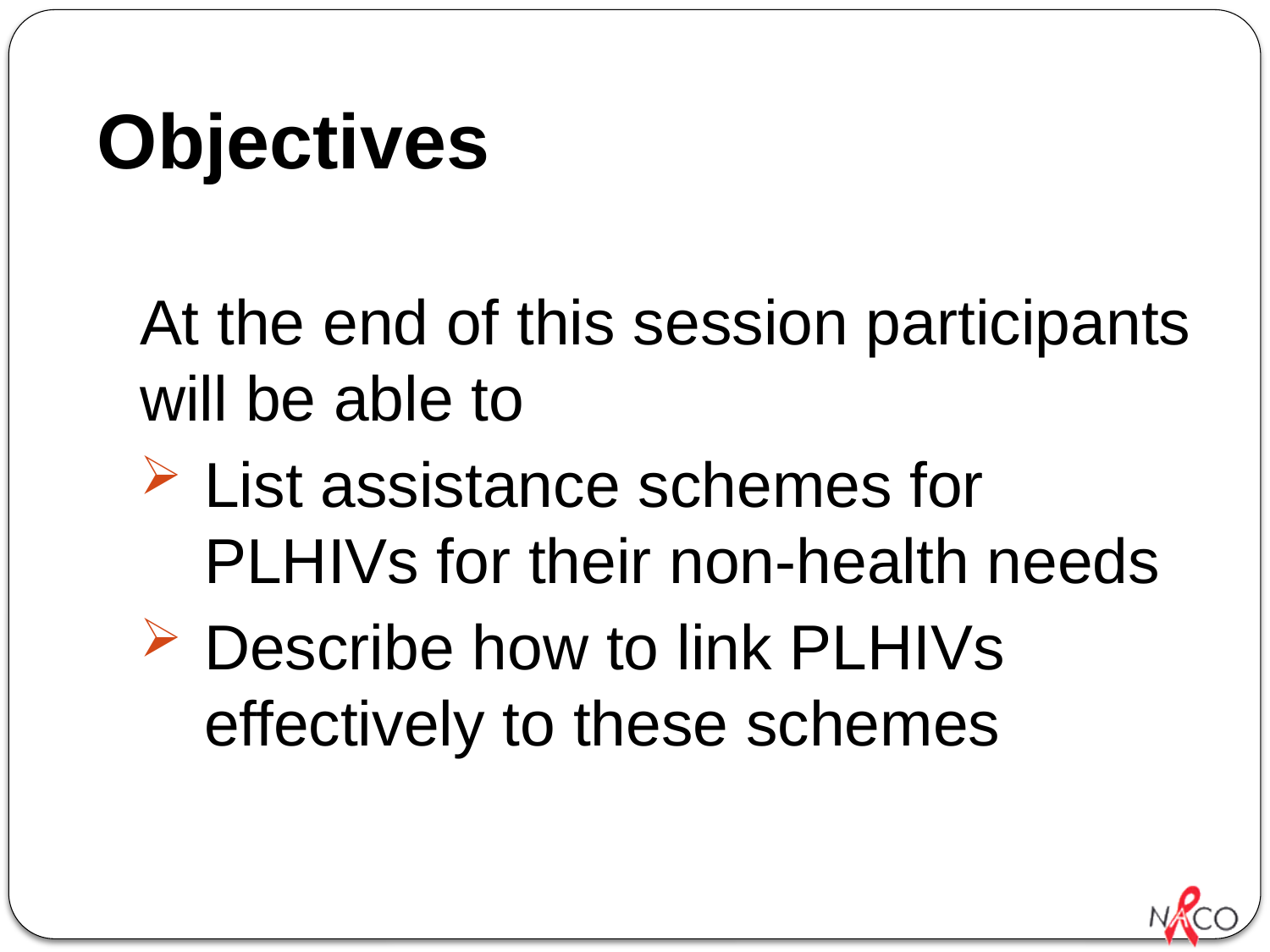

# Objectives
At the end of this session participants will be able to
List assistance schemes for PLHIVs for their non-health needs
Describe how to link PLHIVs effectively to these schemes